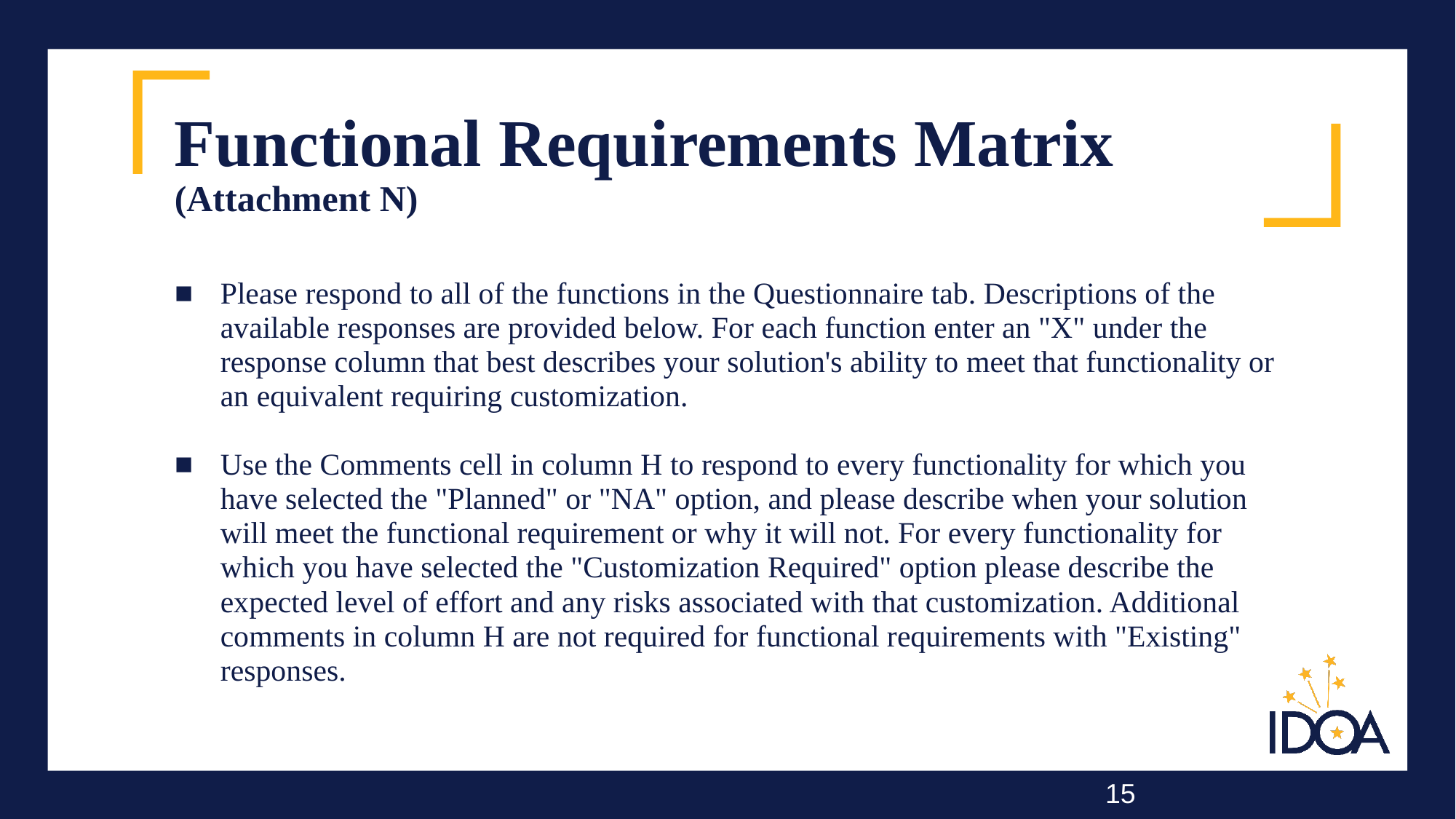

# Functional Requirements Matrix (Attachment N)
Please respond to all of the functions in the Questionnaire tab. Descriptions of the available responses are provided below. For each function enter an "X" under the response column that best describes your solution's ability to meet that functionality or an equivalent requiring customization.

Use the Comments cell in column H to respond to every functionality for which you have selected the "Planned" or "NA" option, and please describe when your solution will meet the functional requirement or why it will not. For every functionality for which you have selected the "Customization Required" option please describe the expected level of effort and any risks associated with that customization. Additional comments in column H are not required for functional requirements with "Existing" responses.
15